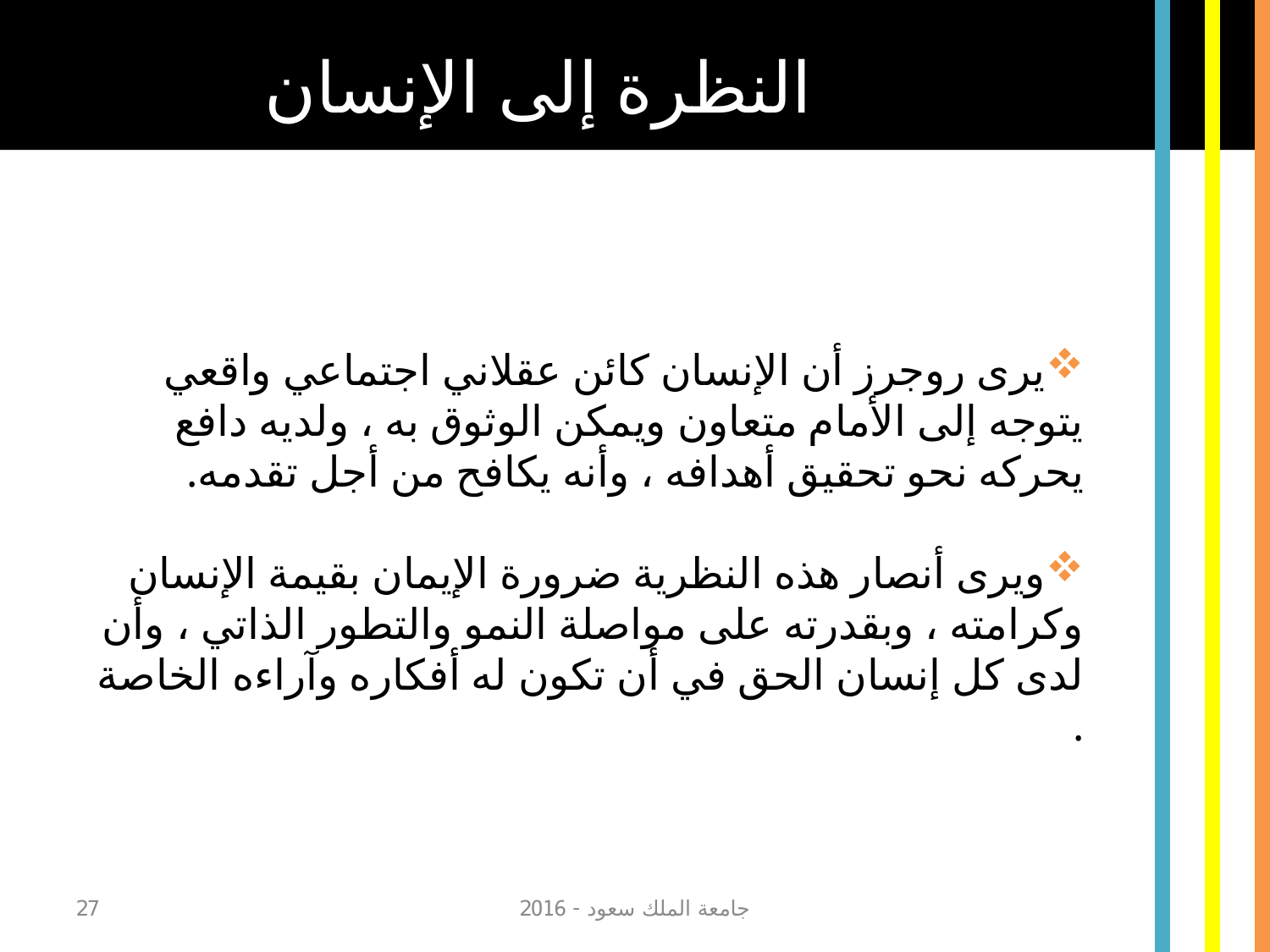

النظرة إلى الإنسان

يرى روجرز أن الإنسان كائن عقلاني اجتماعي واقعي يتوجه إلى الأمام متعاون ويمكن الوثوق به ، ولديه دافع يحركه نحو تحقيق أهدافه ، وأنه يكافح من أجل تقدمه.

ويرى أنصار هذه النظرية ضرورة الإيمان بقيمة الإنسان وكرامته ، وبقدرته على مواصلة النمو والتطور الذاتي ، وأن لدى كل إنسان الحق في أن تكون له أفكاره وآراءه الخاصة .
27
جامعة الملك سعود - 2016